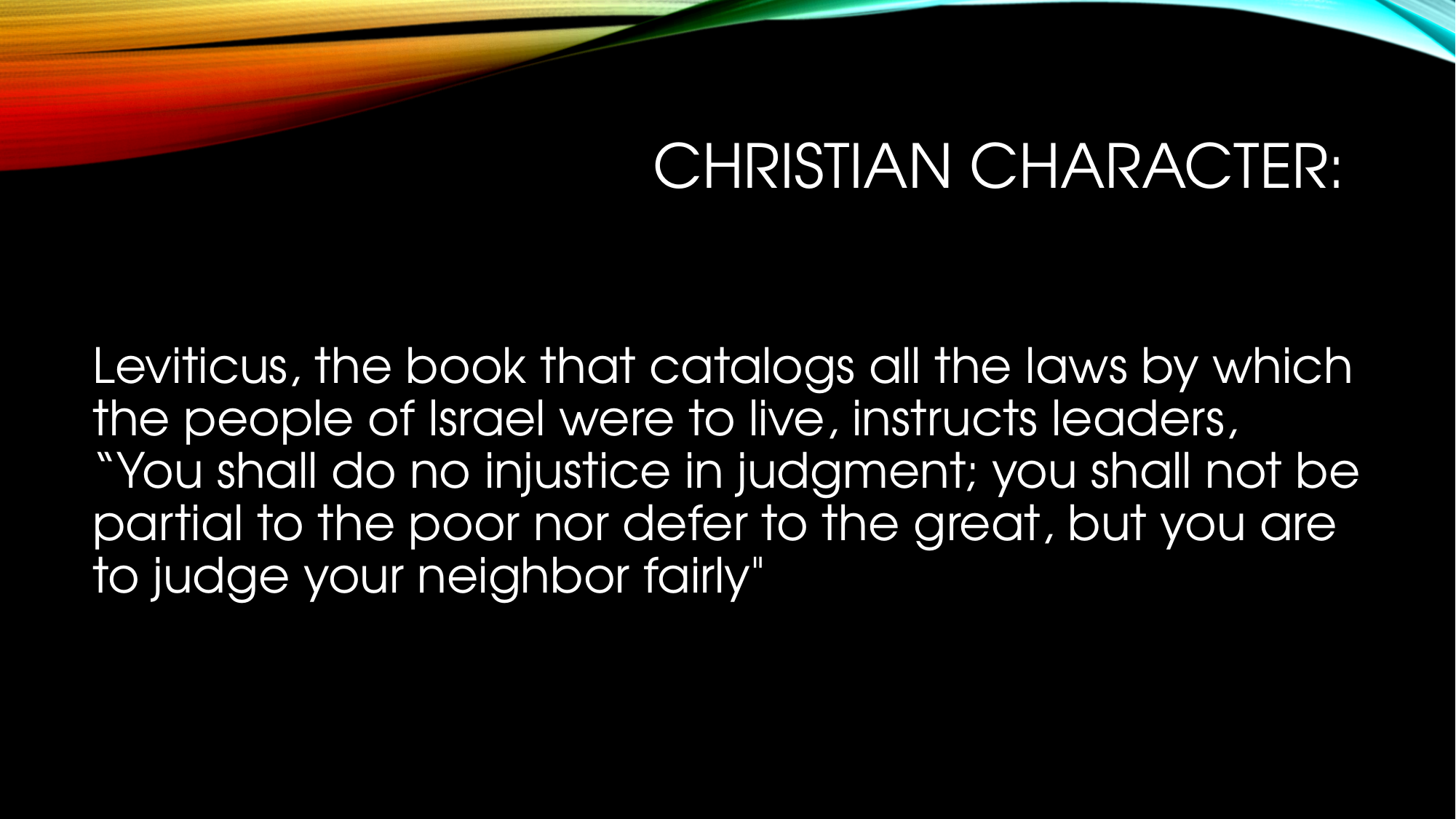

# Christian Character:

Leviticus, the book that catalogs all the laws by which the people of Israel were to live, instructs leaders, “You shall do no injustice in judgment; you shall not be partial to the poor nor defer to the great, but you are to judge your neighbor fairly"